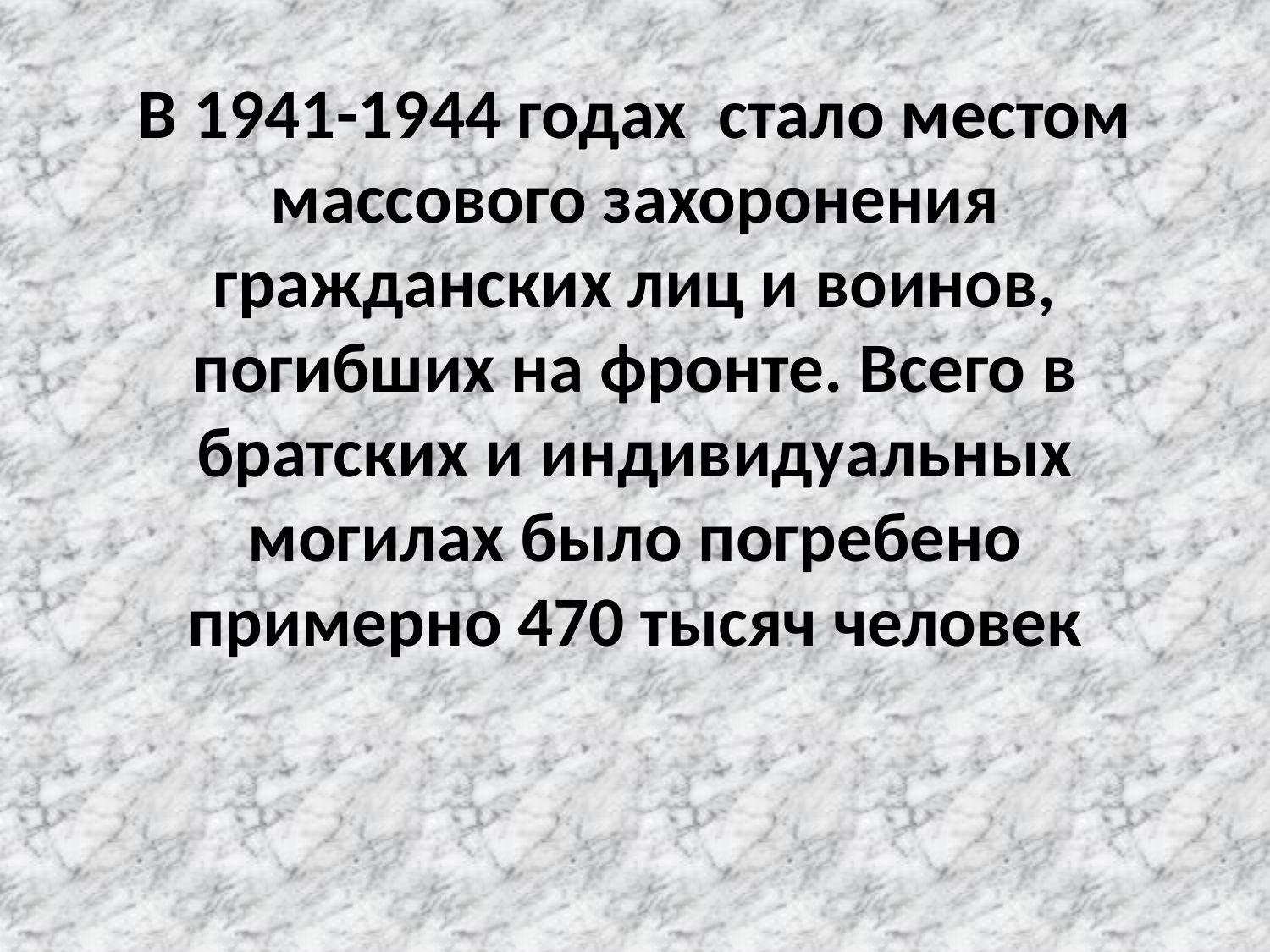

# В 1941-1944 годах  стало местом массового захоронения гражданских лиц и воинов, погибших на фронте. Всего в братских и индивидуальных могилах было погребено примерно 470 тысяч человек